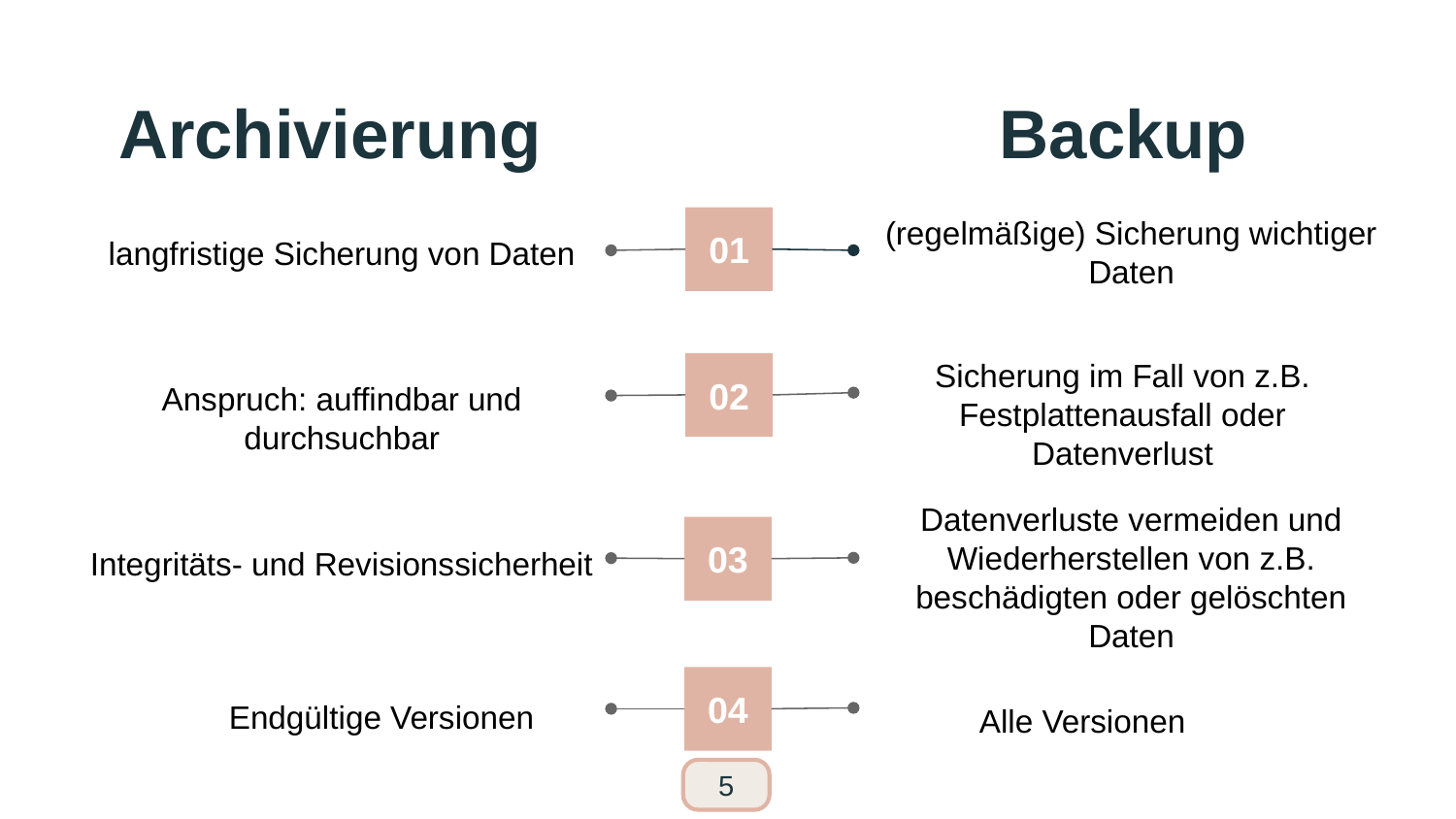

Archivierung                        Backup
01
langfristige Sicherung von Daten

(regelmäßige) Sicherung wichtiger Daten

02
Sicherung im Fall von z.B. Festplattenausfall oder Datenverlust

Anspruch: auffindbar und durchsuchbar
03
Integritäts- und Revisionssicherheit

Datenverluste vermeiden und Wiederherstellen von z.B. beschädigten oder gelöschten Daten

04
Alle Versionen

Endgültige Versionen